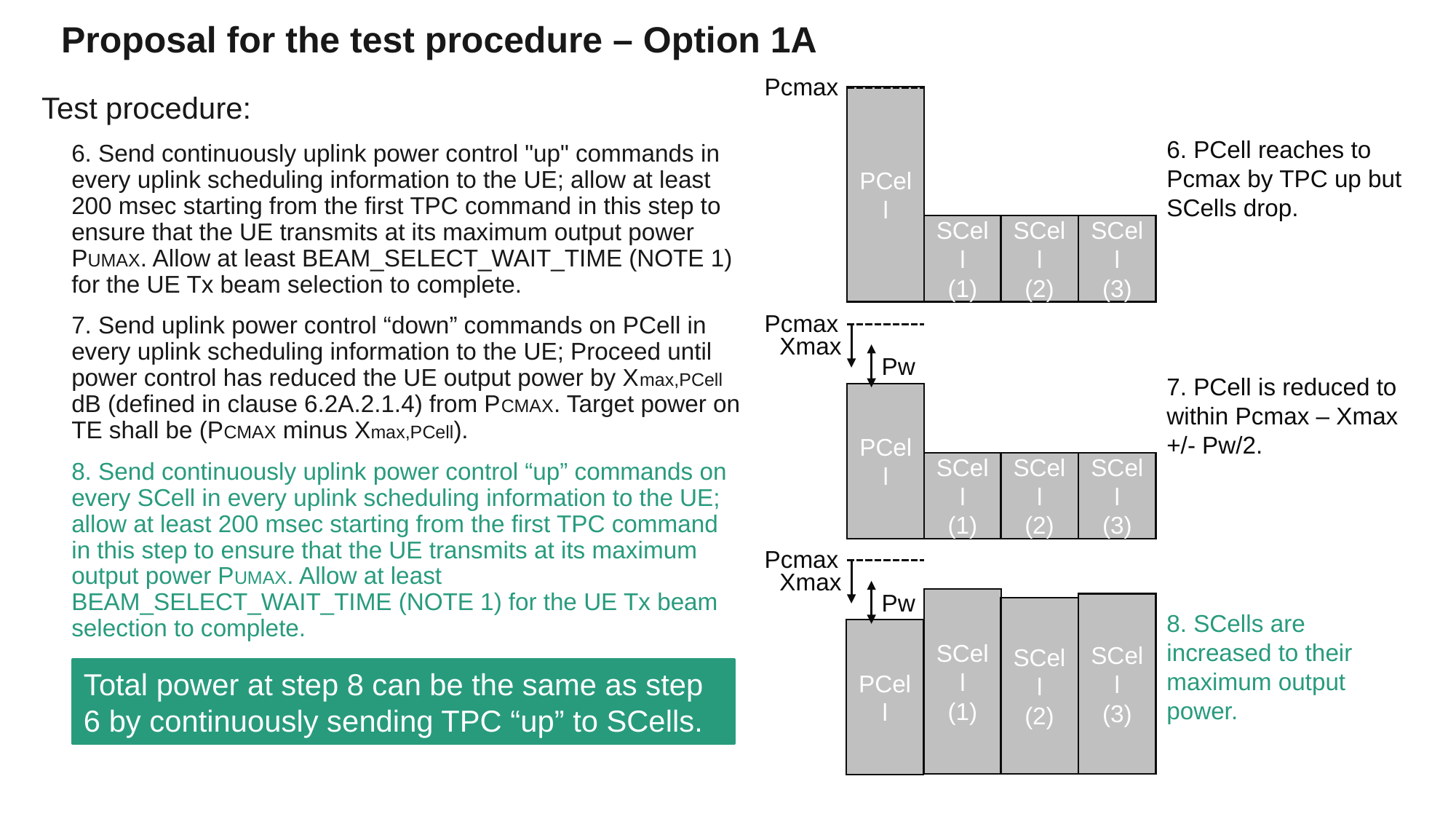

# Proposal for the test procedure – Option 1A
Pcmax
PCell
Test procedure:
6. Send continuously uplink power control "up" commands in every uplink scheduling information to the UE; allow at least 200 msec starting from the first TPC command in this step to ensure that the UE transmits at its maximum output power PUMAX. Allow at least BEAM_SELECT_WAIT_TIME (NOTE 1) for the UE Tx beam selection to complete.
7. Send uplink power control “down” commands on PCell in every uplink scheduling information to the UE; Proceed until power control has reduced the UE output power by Xmax,PCell  dB (defined in clause 6.2A.2.1.4) from PCMAX. Target power on TE shall be (PCMAX minus Xmax,PCell).
8. Send continuously uplink power control “up” commands on every SCell in every uplink scheduling information to the UE; allow at least 200 msec starting from the first TPC command in this step to ensure that the UE transmits at its maximum output power PUMAX. Allow at least BEAM_SELECT_WAIT_TIME (NOTE 1) for the UE Tx beam selection to complete.
6. PCell reaches to Pcmax by TPC up but SCells drop.
SCell
(1)
SCell
(2)
SCell
(3)
Pcmax
Xmax
Pw
7. PCell is reduced to within Pcmax – Xmax +/- Pw/2.
PCell
SCell
(1)
SCell
(2)
SCell
(3)
Pcmax
Xmax
Pw
SCell
(1)
SCell
(3)
SCell
(2)
8. SCells are increased to their maximum output power.
PCell
Total power at step 8 can be the same as step 6 by continuously sending TPC “up” to SCells.